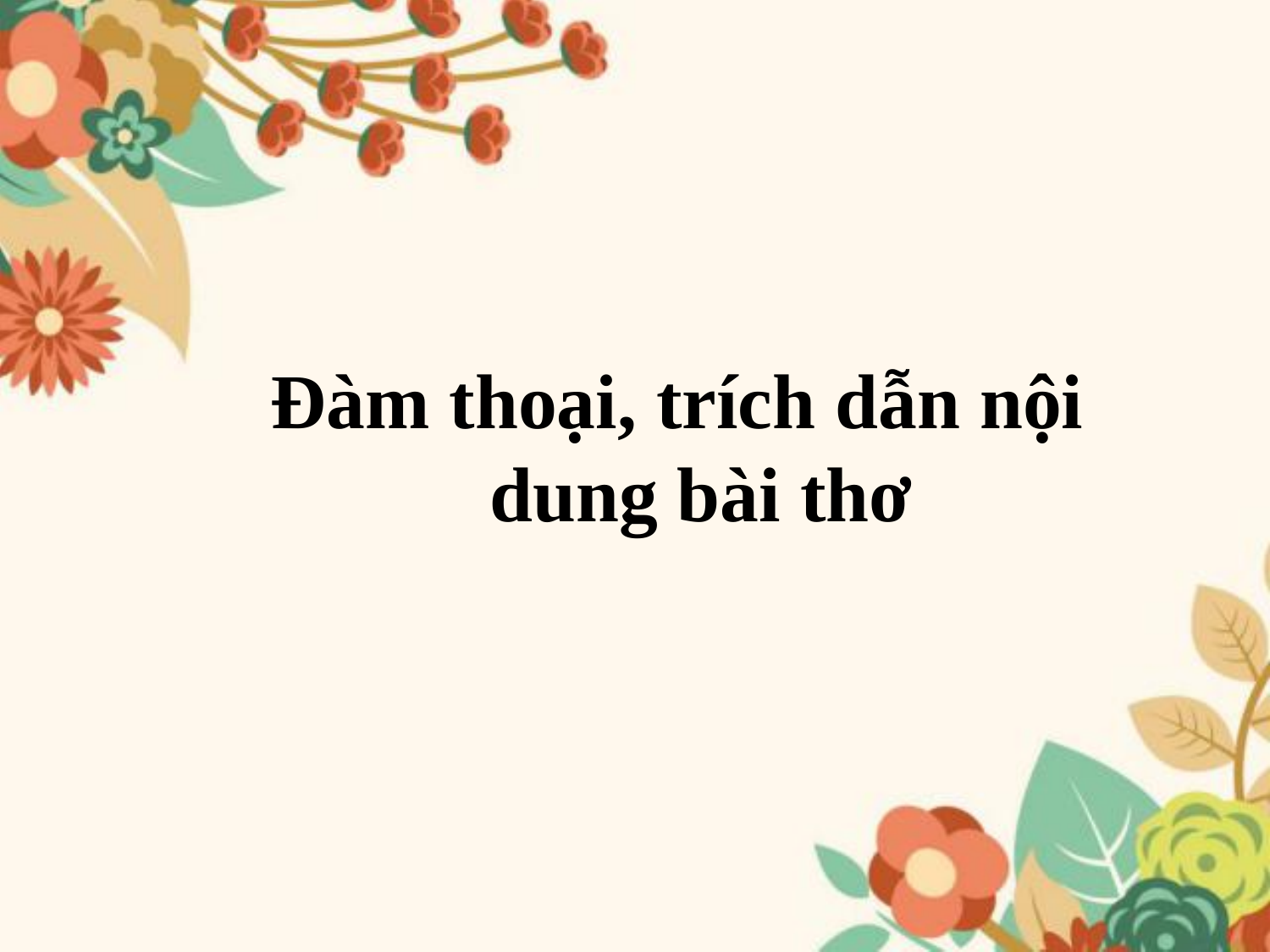

Đàm thoại, trích dẫn nội dung bài thơ